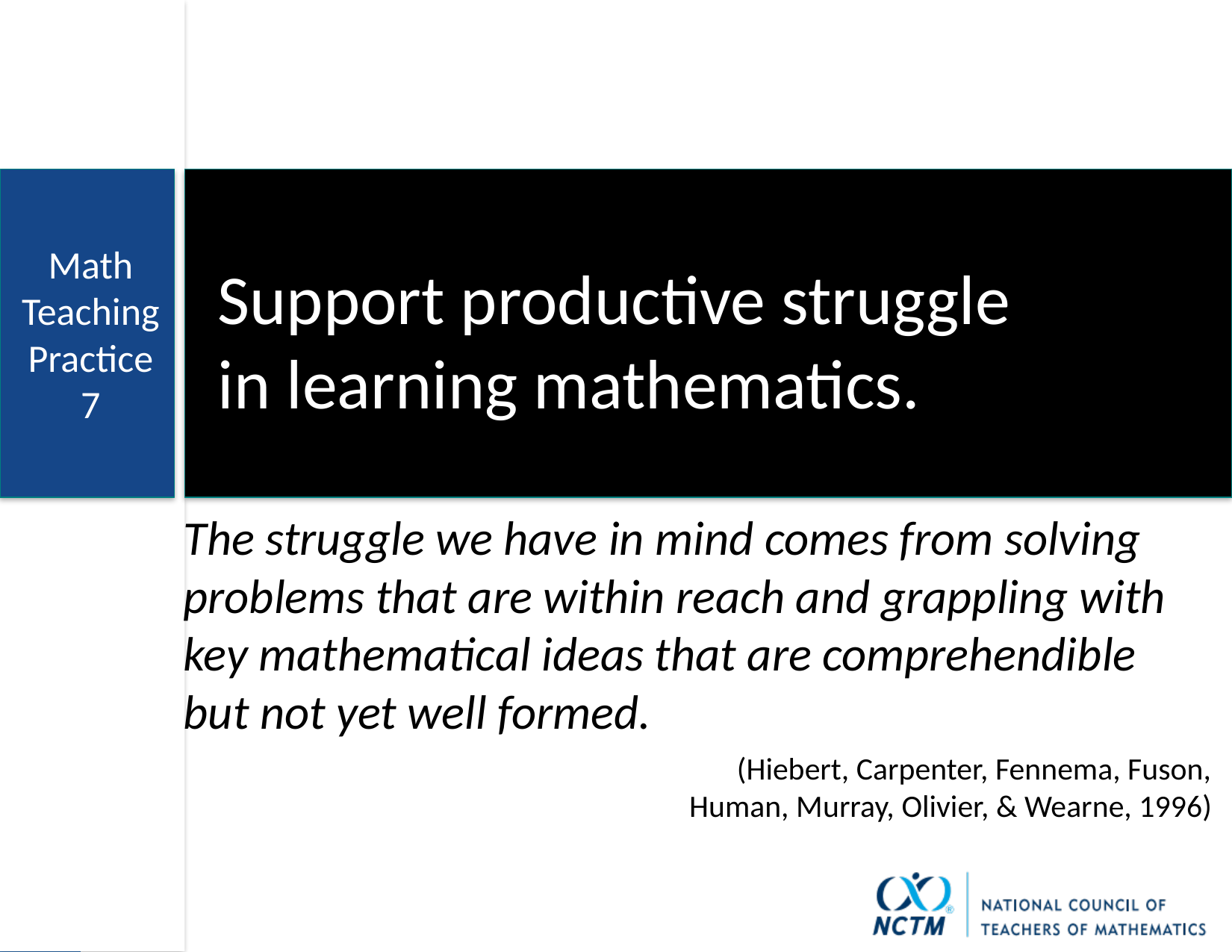

Math
Teaching
Practice
7
Support productive struggle
in learning mathematics.
The struggle we have in mind comes from solving problems that are within reach and grappling with key mathematical ideas that are comprehendible
but not yet well formed.
(Hiebert, Carpenter, Fennema, Fuson,
Human, Murray, Olivier, & Wearne, 1996)